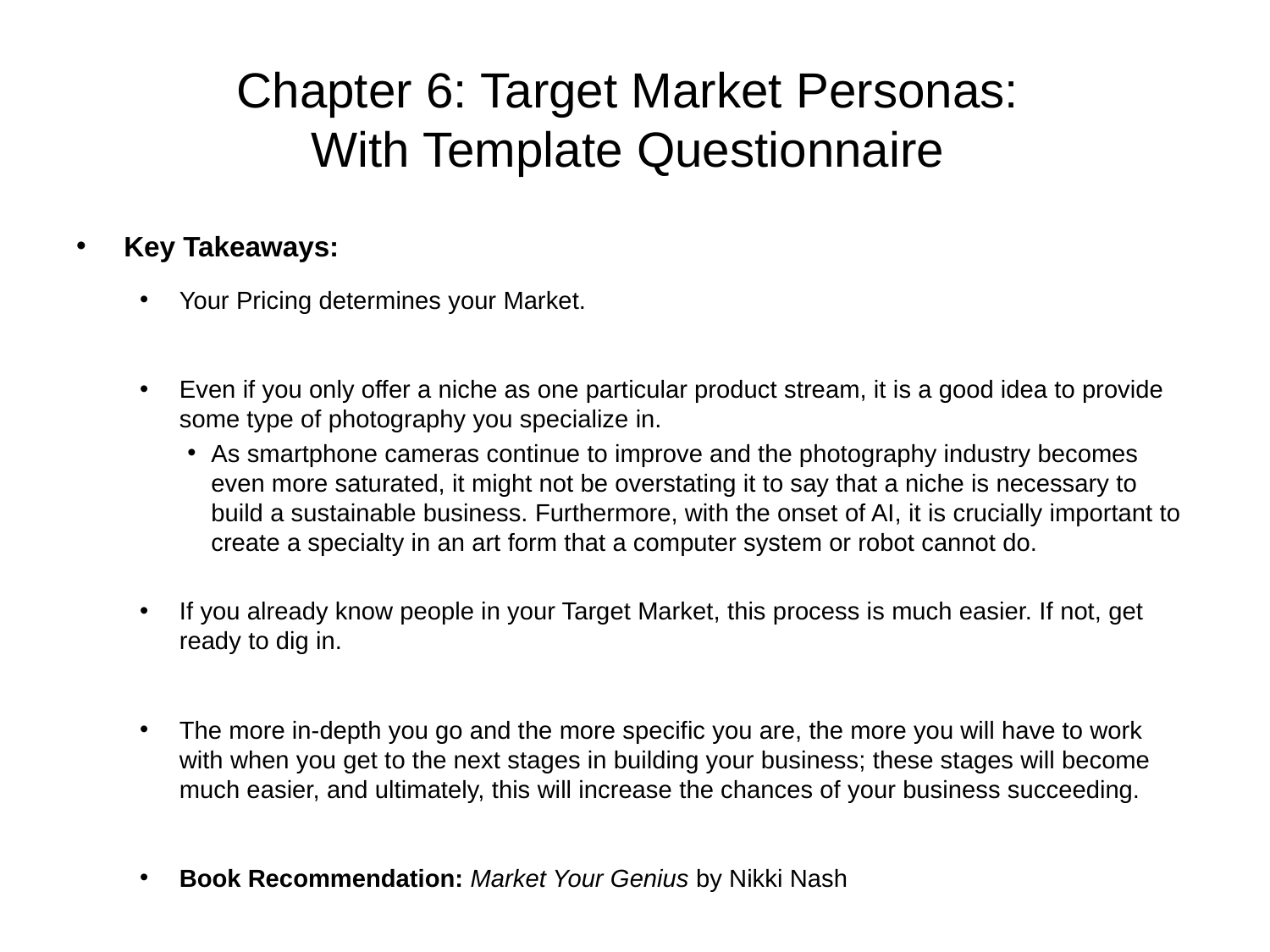

# Chapter 6: Target Market Personas: With Template Questionnaire
Key Takeaways:

Your Pricing determines your Market.

Even if you only offer a niche as one particular product stream, it is a good idea to provide some type of photography you specialize in.
As smartphone cameras continue to improve and the photography industry becomes even more saturated, it might not be overstating it to say that a niche is necessary to build a sustainable business. Furthermore, with the onset of AI, it is crucially important to create a specialty in an art form that a computer system or robot cannot do.

If you already know people in your Target Market, this process is much easier. If not, get ready to dig in.

The more in-depth you go and the more specific you are, the more you will have to work with when you get to the next stages in building your business; these stages will become much easier, and ultimately, this will increase the chances of your business succeeding.

Book Recommendation: Market Your Genius by Nikki Nash